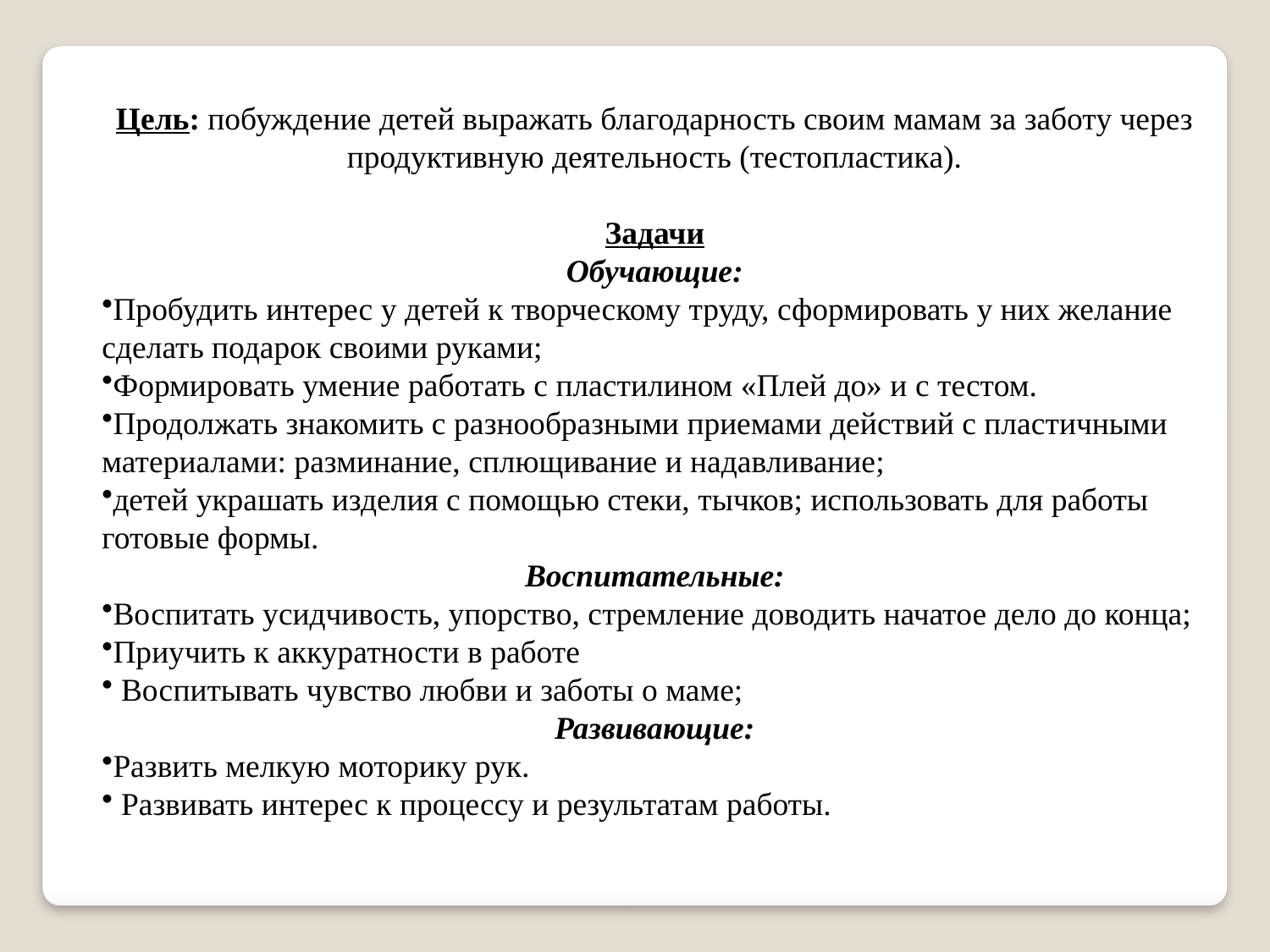

Цель: побуждение детей выражать благодарность своим мамам за заботу через продуктивную деятельность (тестопластика).

Задачи
Обучающие:
Пробудить интерес у детей к творческому труду, сформировать у них желание сделать подарок своими руками;
Формировать умение работать с пластилином «Плей до» и с тестом.
Продолжать знакомить с разнообразными приемами действий с пластичными материалами: разминание, сплющивание и надавливание;
детей украшать изделия с помощью стеки, тычков; использовать для работы готовые формы.
Воспитательные:
Воспитать усидчивость, упорство, стремление доводить начатое дело до конца;
Приучить к аккуратности в работе
 Воспитывать чувство любви и заботы о маме;
Развивающие:
Развить мелкую моторику рук.
 Развивать интерес к процессу и результатам работы.